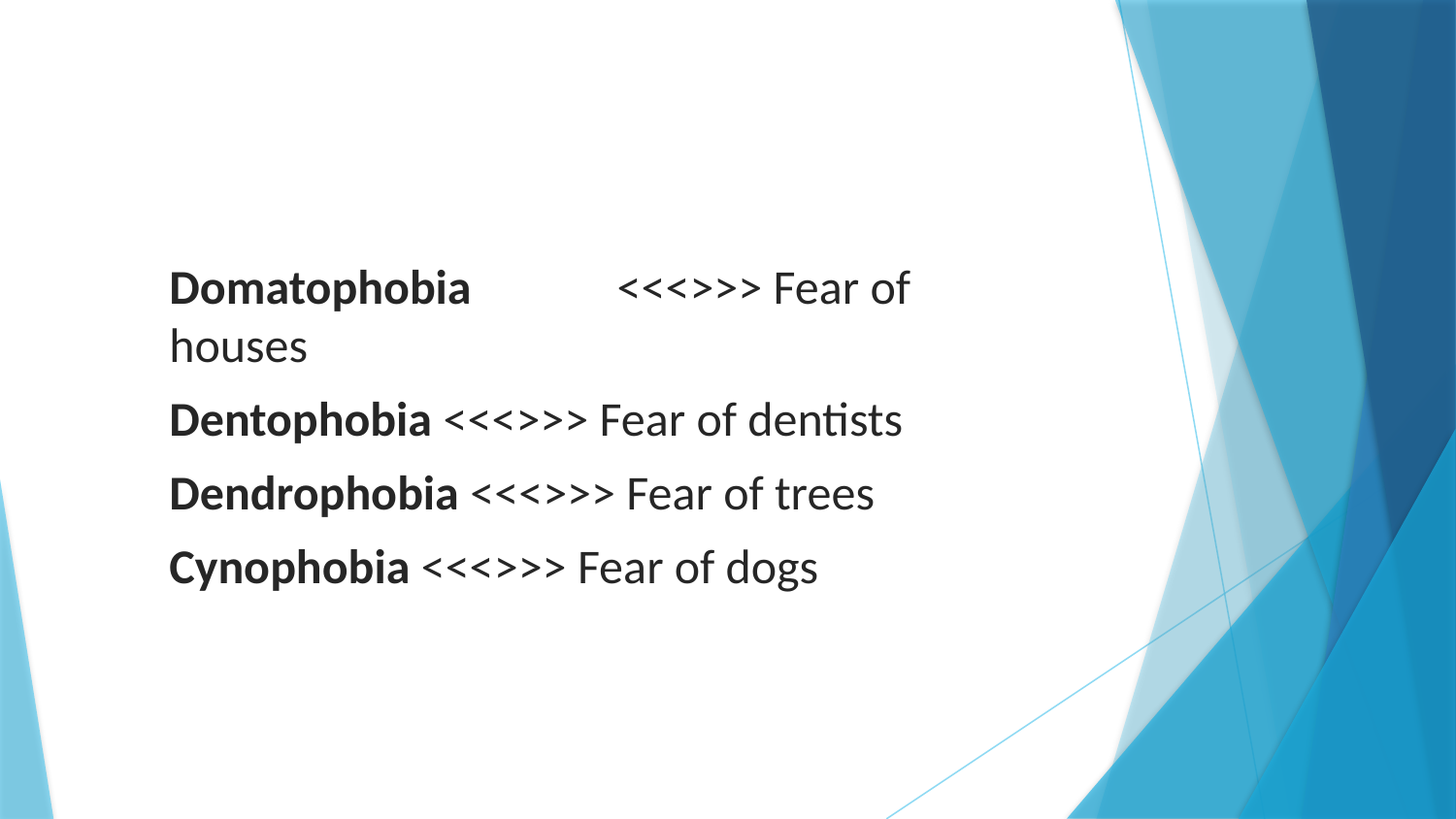

Domatophobia	 <<<>>> Fear of houses
Dentophobia <<<>>> Fear of dentists
Dendrophobia <<<>>> Fear of trees
Cynophobia <<<>>> Fear of dogs